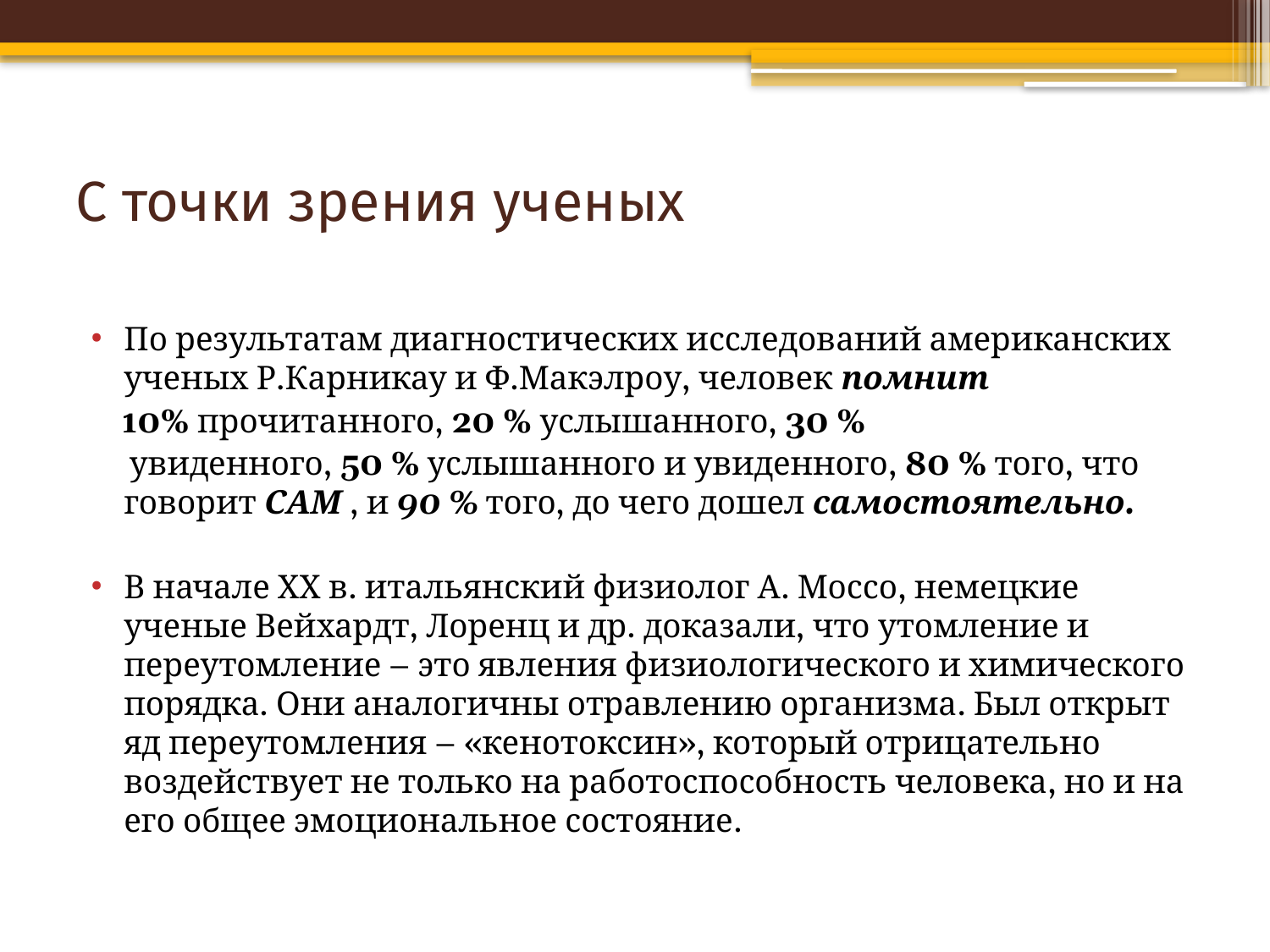

# С точки зрения ученых
По результатам диагностических исследований американских ученых Р.Карникау и Ф.Макэлроу, человек помнит
    10% прочитанного, 20 % услышанного, 30 %
     увиденного, 50 % услышанного и увиденного, 80 % того, что говорит САМ , и 90 % того, до чего дошел самостоятельно.

В начале ХХ в. итальянский физиолог А. Моссо, немецкие ученые Вейхардт, Лоренц и др. доказали, что утомление и переутомление – это явления физиологического и химического порядка. Они аналогичны отравлению организма. Был открыт яд переутомления – «кенотоксин», который отрицательно воздействует не только на работоспособность человека, но и на его общее эмоциональное состояние.